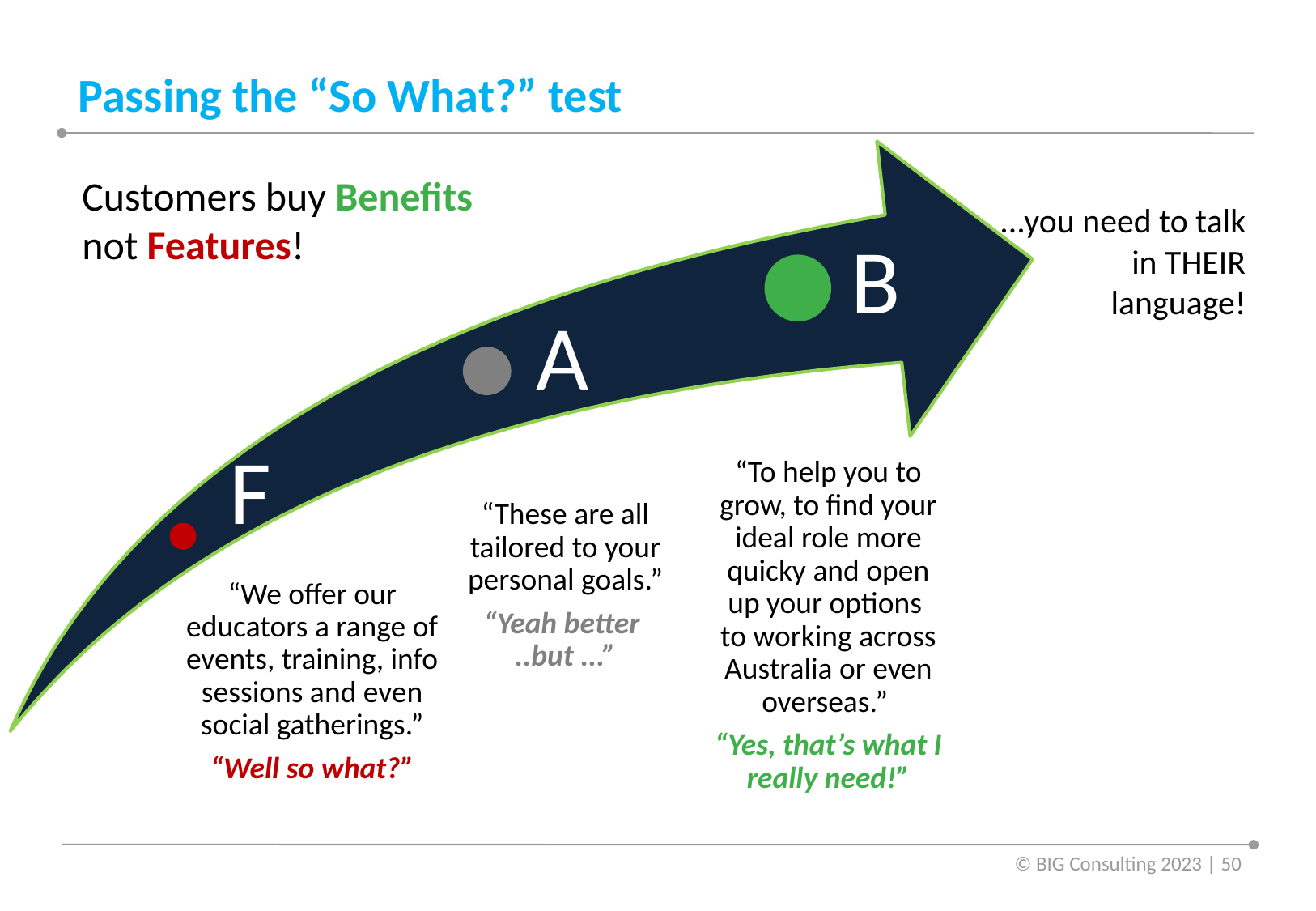

# Passing the “So What?” test
“We offer our educators a range of events, training, info sessions and even social gatherings.”
“Well so what?”
“These are all tailored to your personal goals.”
“Yeah better
..but ...”
“To help you to grow, to find your ideal role more quicky and open up your options
to working across Australia or even overseas.”
“Yes, that’s what I really need!”
Customers buy Benefits not Features!
...you need to talk in THEIR language!
B
A
F